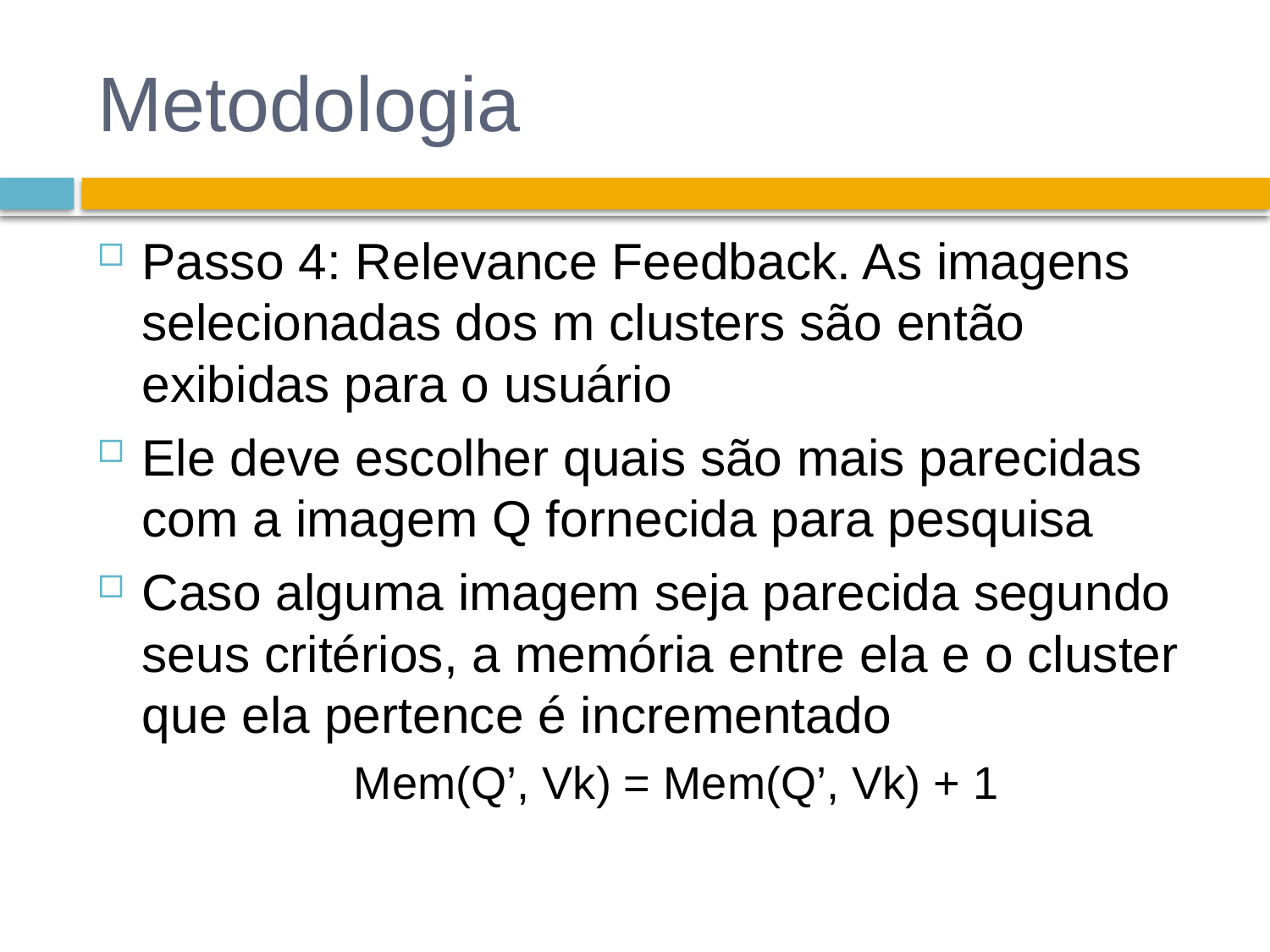

# Metodologia
Passo 4: Relevance Feedback. As imagens selecionadas dos m clusters são então exibidas para o usuário
Ele deve escolher quais são mais parecidas com a imagem Q fornecida para pesquisa
Caso alguma imagem seja parecida segundo seus critérios, a memória entre ela e o cluster que ela pertence é incrementado
Mem(Q’, Vk) = Mem(Q’, Vk) + 1